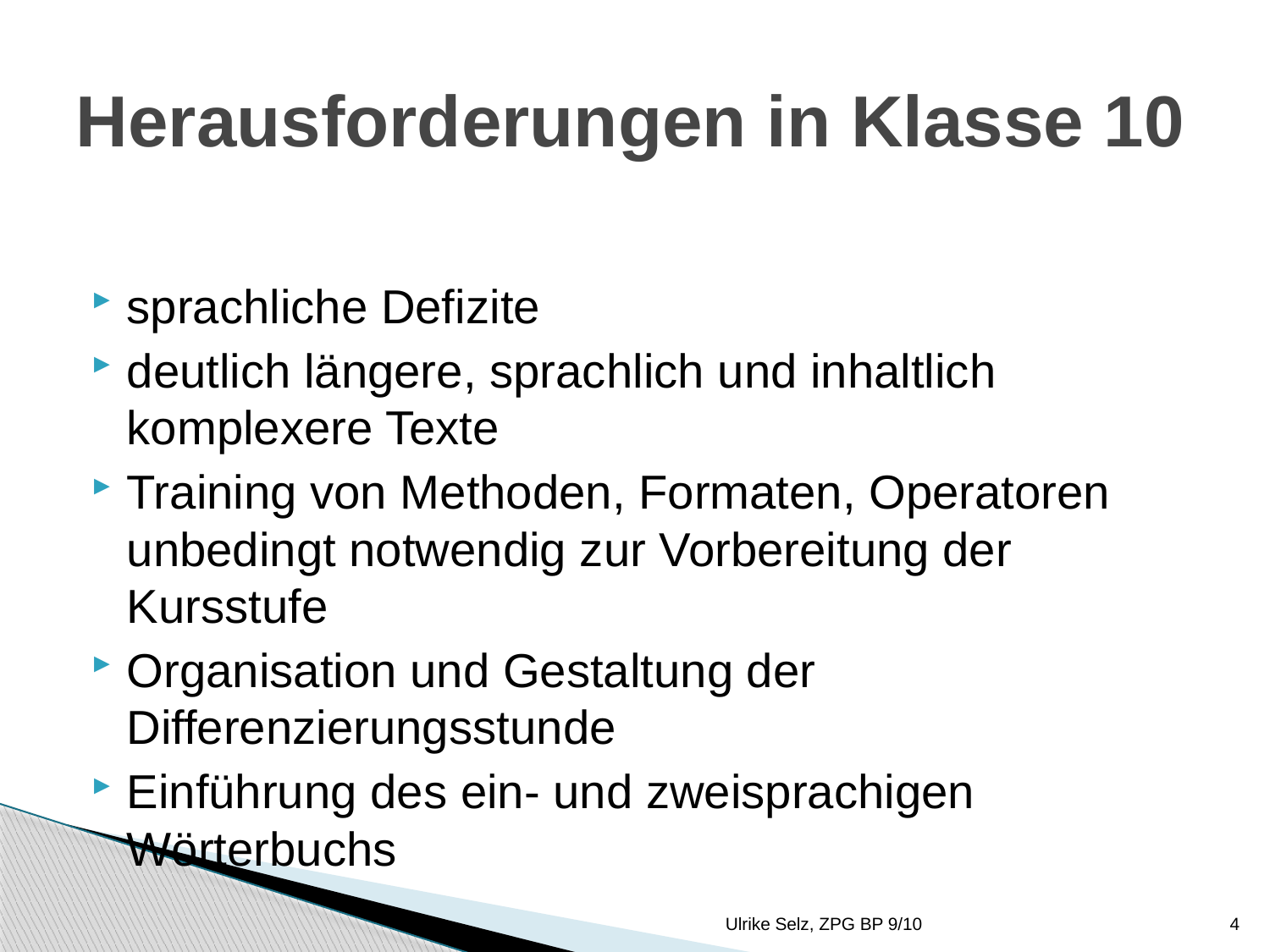

# Herausforderungen in Klasse 10

sprachliche Defizite
deutlich längere, sprachlich und inhaltlich komplexere Texte
Training von Methoden, Formaten, Operatoren unbedingt notwendig zur Vorbereitung der Kursstufe
Organisation und Gestaltung der Differenzierungsstunde
Einführung des ein- und zweisprachigen Wörterbuchs

Ulrike Selz, ZPG BP 9/10
4